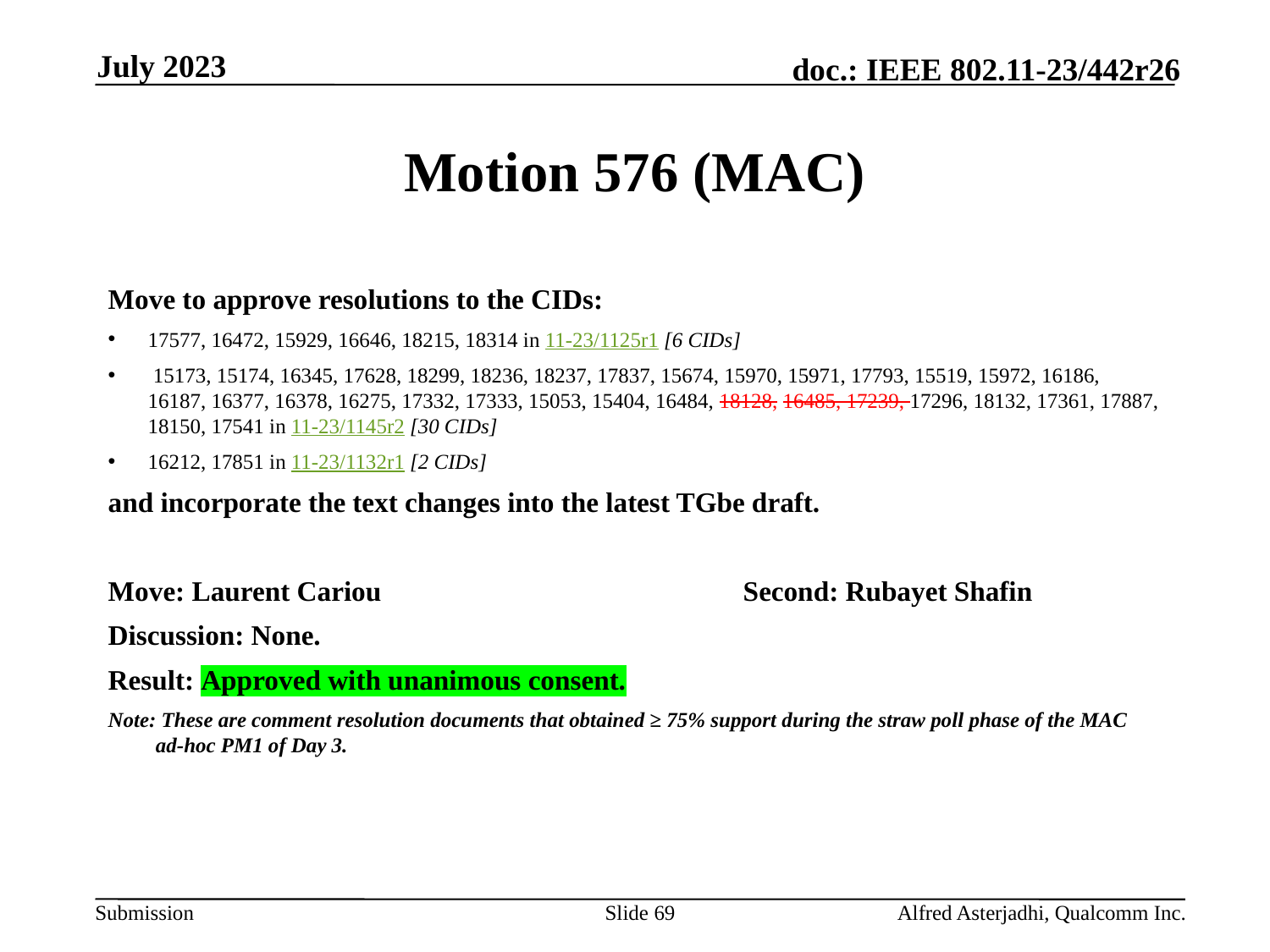

July 2023
# Motion 576 (MAC)
Move to approve resolutions to the CIDs:
17577, 16472, 15929, 16646, 18215, 18314 in 11-23/1125r1 [6 CIDs]
 15173, 15174, 16345, 17628, 18299, 18236, 18237, 17837, 15674, 15970, 15971, 17793, 15519, 15972, 16186, 16187, 16377, 16378, 16275, 17332, 17333, 15053, 15404, 16484, 18128, 16485, 17239, 17296, 18132, 17361, 17887, 18150, 17541 in 11-23/1145r2 [30 CIDs]
16212, 17851 in 11-23/1132r1 [2 CIDs]
and incorporate the text changes into the latest TGbe draft.

Move: Laurent Cariou 			Second: Rubayet Shafin
Discussion: None.
Result: Approved with unanimous consent.
Note: These are comment resolution documents that obtained ≥ 75% support during the straw poll phase of the MAC ad-hoc PM1 of Day 3.
Slide 69
Alfred Asterjadhi, Qualcomm Inc.